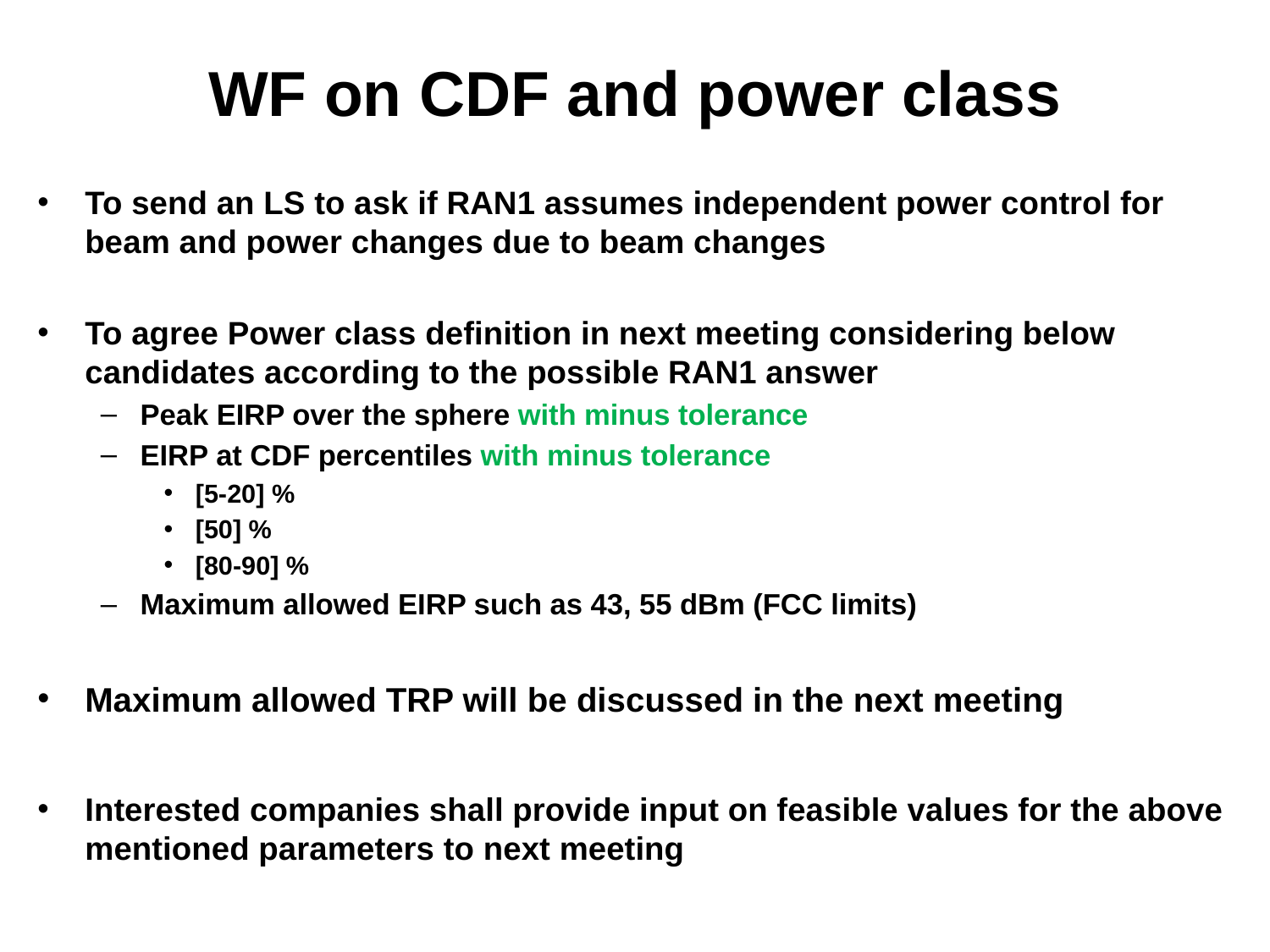

# WF on CDF and power class
To send an LS to ask if RAN1 assumes independent power control for beam and power changes due to beam changes

To agree Power class definition in next meeting considering below candidates according to the possible RAN1 answer
Peak EIRP over the sphere with minus tolerance
EIRP at CDF percentiles with minus tolerance
[5-20] %
[50] %
[80-90] %
Maximum allowed EIRP such as 43, 55 dBm (FCC limits)

Maximum allowed TRP will be discussed in the next meeting

Interested companies shall provide input on feasible values for the above mentioned parameters to next meeting